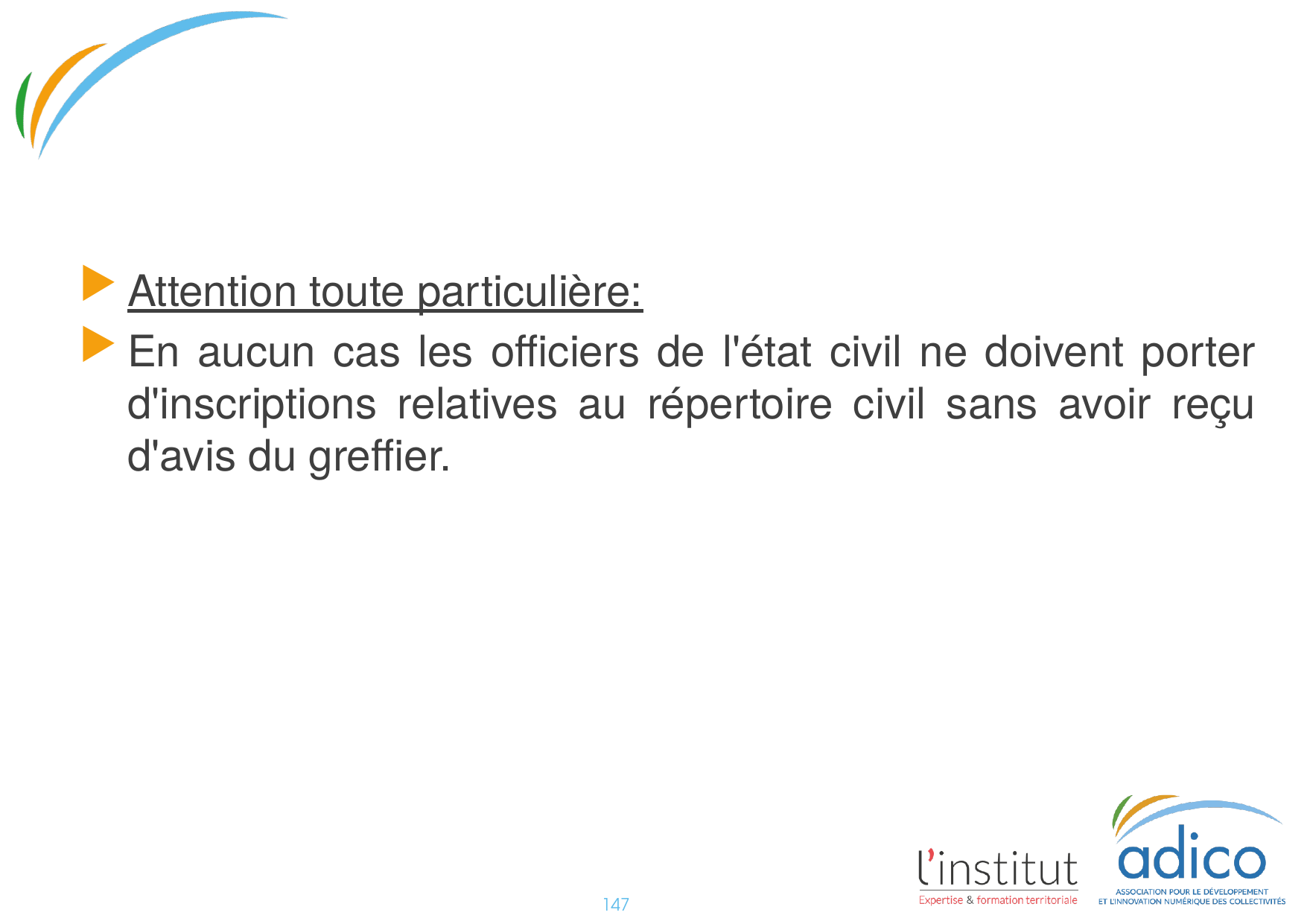

#

Attention toute particulière:
En aucun cas les officiers de l'état civil ne doivent porter d'inscriptions relatives au répertoire civil sans avoir reçu d'avis du greffier.